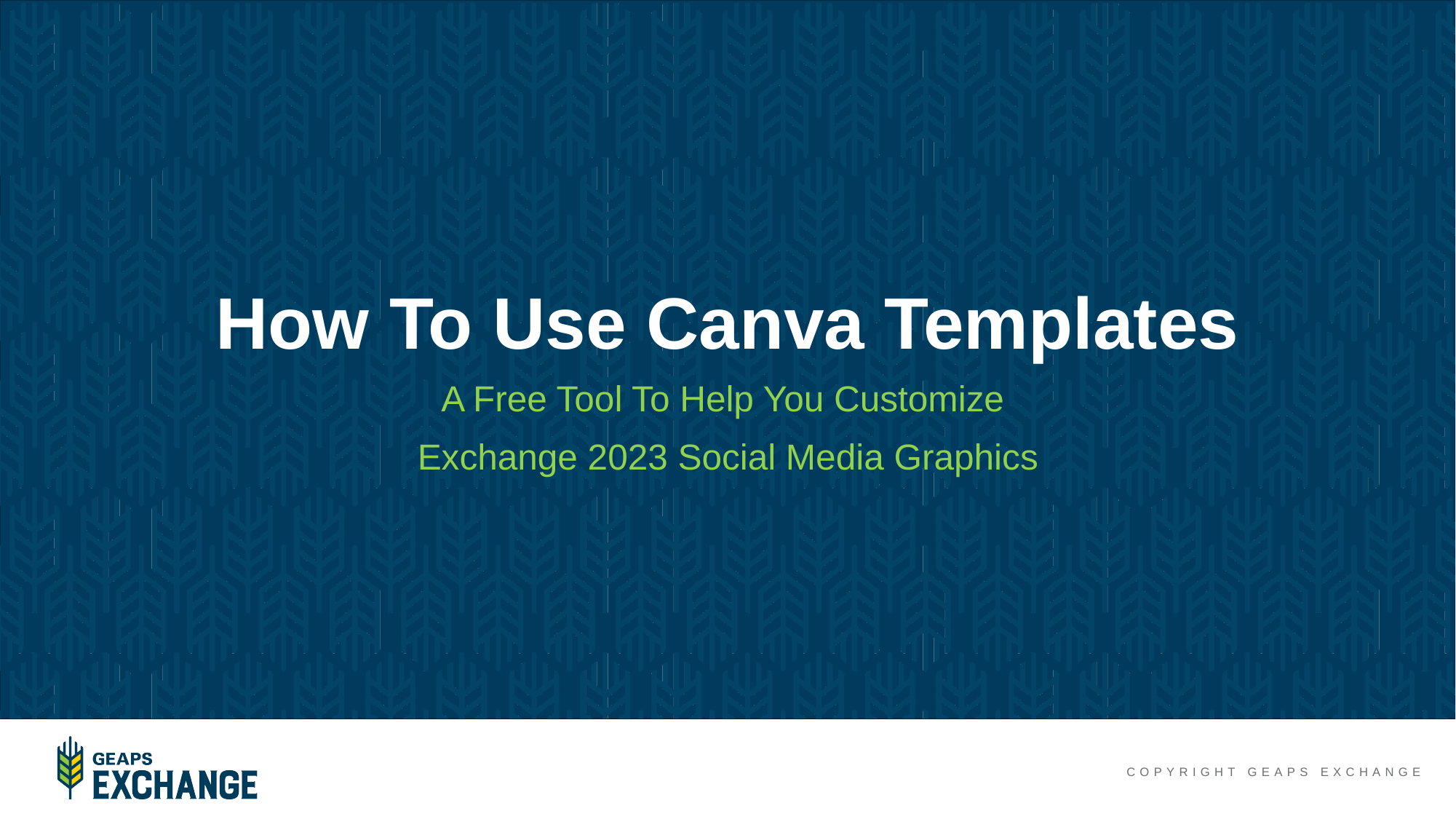

# How To Use Canva Templates
A Free Tool To Help You Customize
Exchange 2023 Social Media Graphics